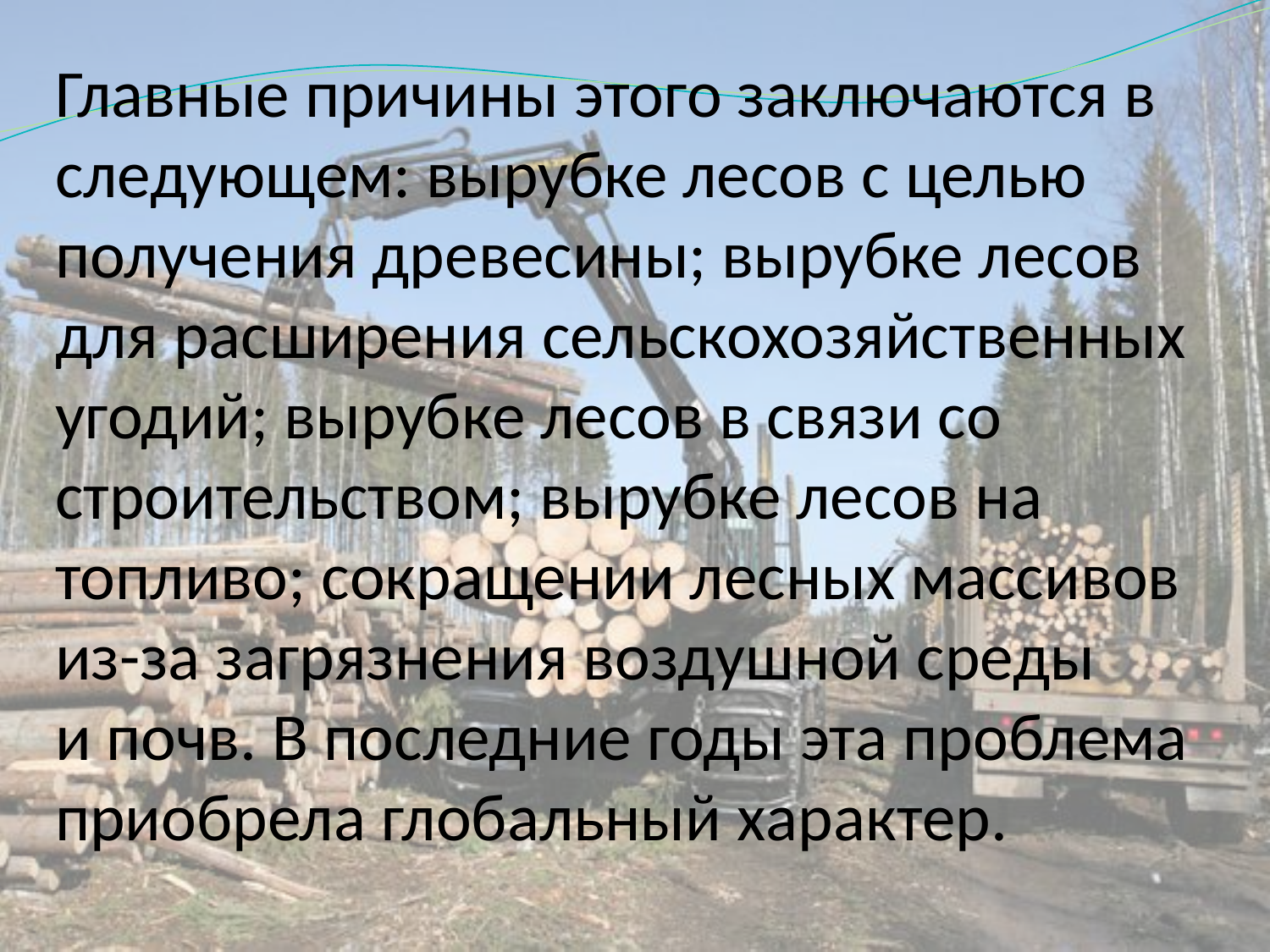

# Главные причины этого заключаются в следующем: вырубке лесов с целью получения древесины; вырубке лесов для расширения сельскохозяйственных угодий; вырубке лесов в связи со строительством; вырубке лесов на топливо; сокращении лесных массивов из-за загрязнения воздушной среды и почв. В последние годы эта проблема приобрела глобальный характер.